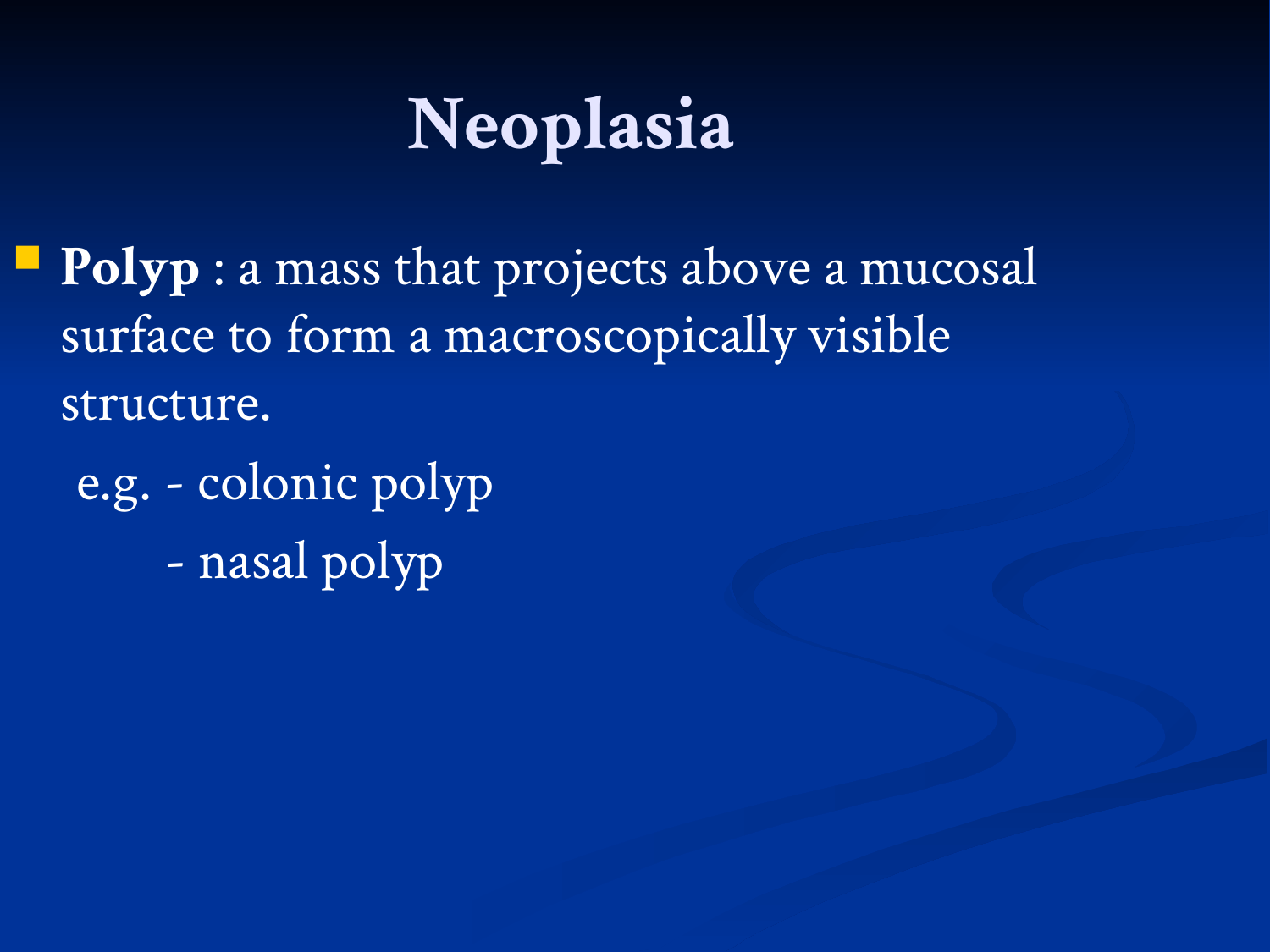

Neoplasia
Polyp : a mass that projects above a mucosal surface to form a macroscopically visible structure.
     e.g. - colonic polyp
            - nasal polyp